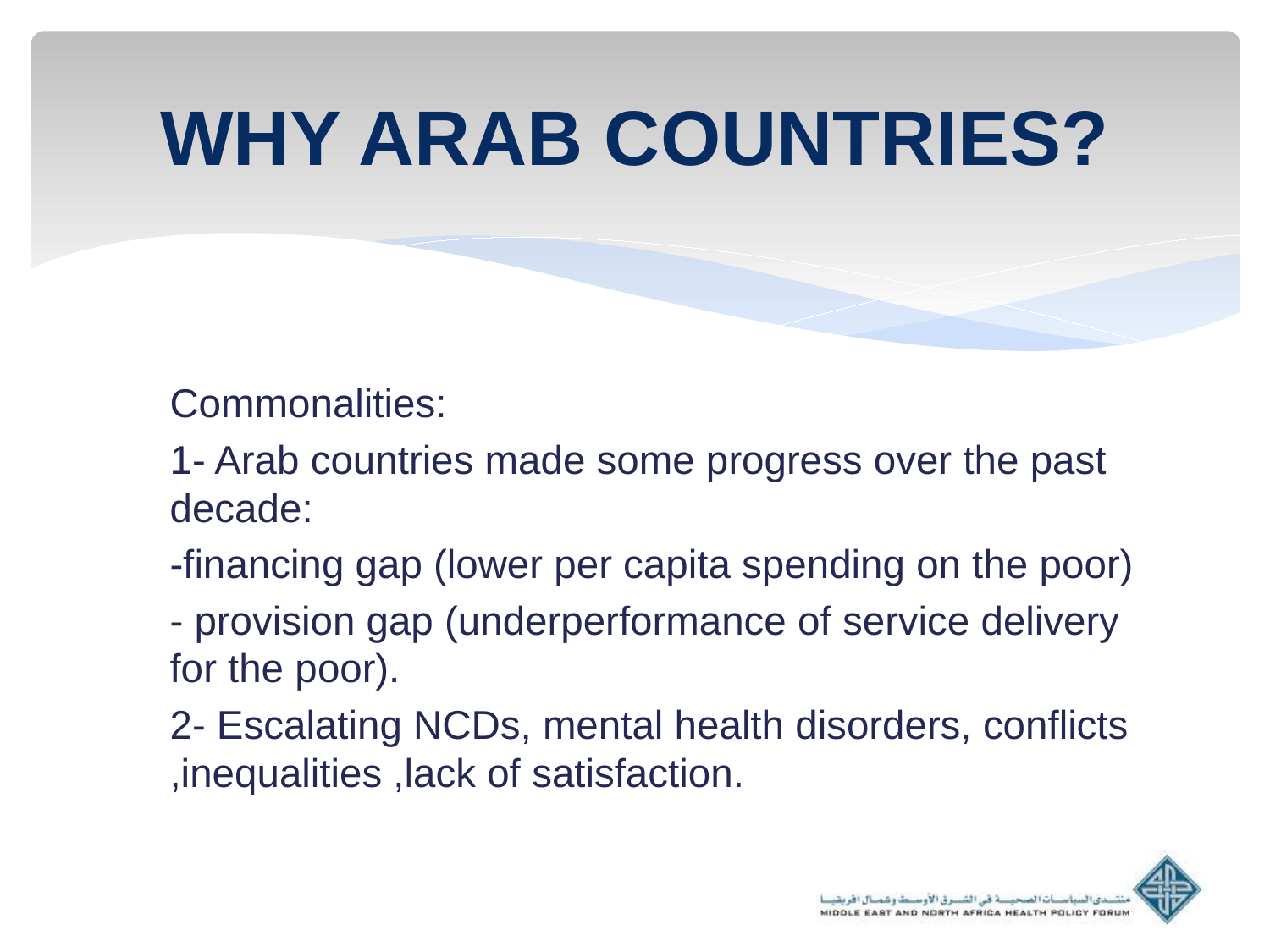

# WHY ARAB COUNTRIES?
Commonalities:
1- Arab countries made some progress over the past decade:
-financing gap (lower per capita spending on the poor)
- provision gap (underperformance of service delivery for the poor).
2- Escalating NCDs, mental health disorders, conflicts ,inequalities ,lack of satisfaction.